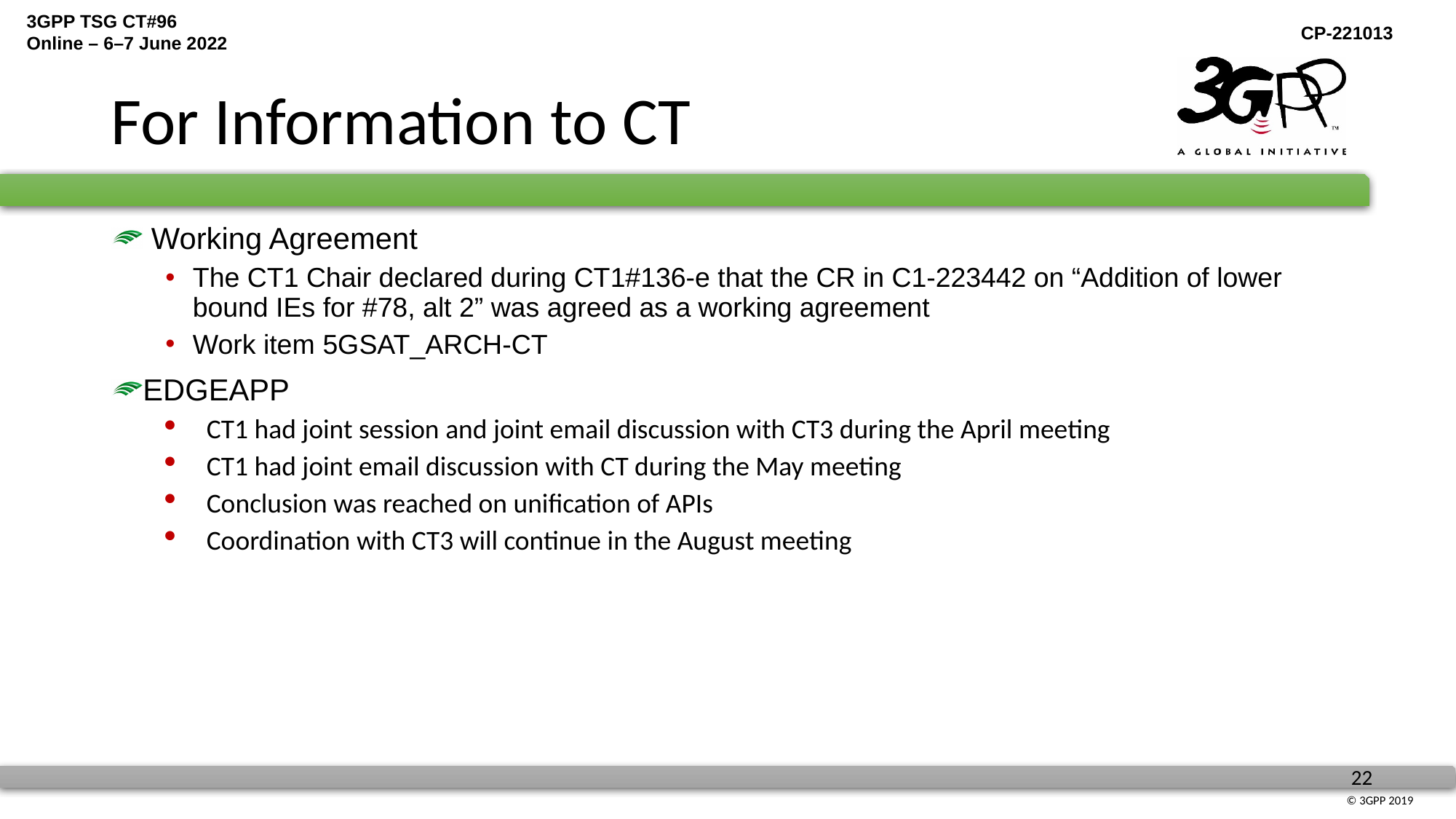

# For Information to CT
 Working Agreement
The CT1 Chair declared during CT1#136-e that the CR in C1-223442 on “Addition of lower bound IEs for #78, alt 2” was agreed as a working agreement
Work item 5GSAT_ARCH-CT
EDGEAPP
CT1 had joint session and joint email discussion with CT3 during the April meeting
CT1 had joint email discussion with CT during the May meeting
Conclusion was reached on unification of APIs
Coordination with CT3 will continue in the August meeting